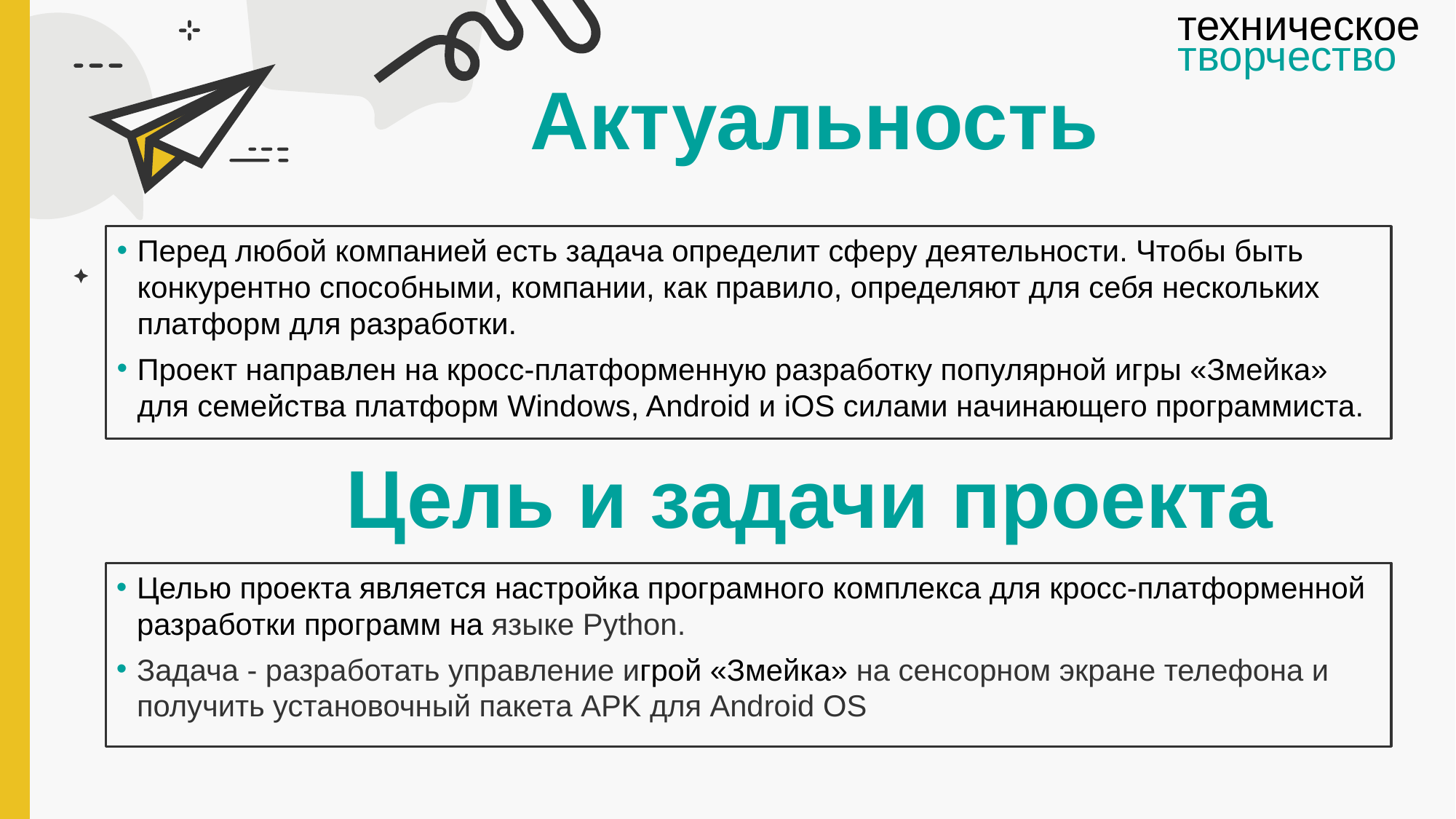

техническое
творчество
Актуальность
Перед любой компанией есть задача определит сферу деятельности. Чтобы быть конкурентно способными, компании, как правило, определяют для себя нескольких платформ для разработки.
Проект направлен на кросс-платформенную разработку популярной игры «Змейка» для семейства платформ Windows, Android и iOS силами начинающего программиста.

Цель и задачи проекта
Целью проекта является настройка програмного комплекса для кросс-платформенной разработки программ на языке Python.
Задача - разработать управление игрой «Змейка» на сенсорном экране телефона и получить установочный пакета APK для Android OS